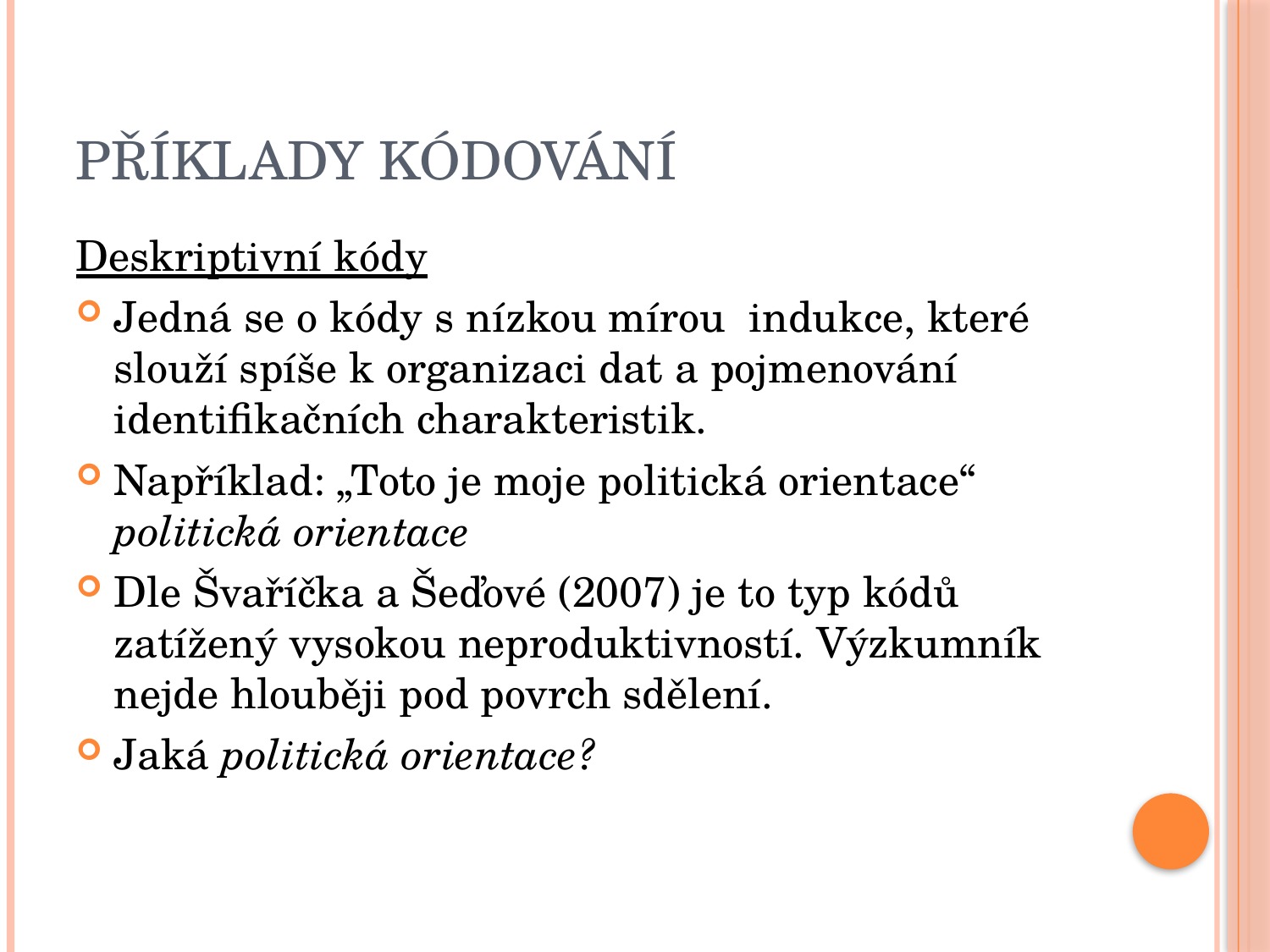

# Příklady kódování
Deskriptivní kódy
Jedná se o kódy s nízkou mírou  indukce, které slouží spíše k organizaci dat a pojmenování identifikačních charakteristik.
Například: „Toto je moje politická orientace“ politická orientace
Dle Švaříčka a Šeďové (2007) je to typ kódů  zatížený vysokou neproduktivností. Výzkumník nejde hlouběji pod povrch sdělení.
Jaká politická orientace?